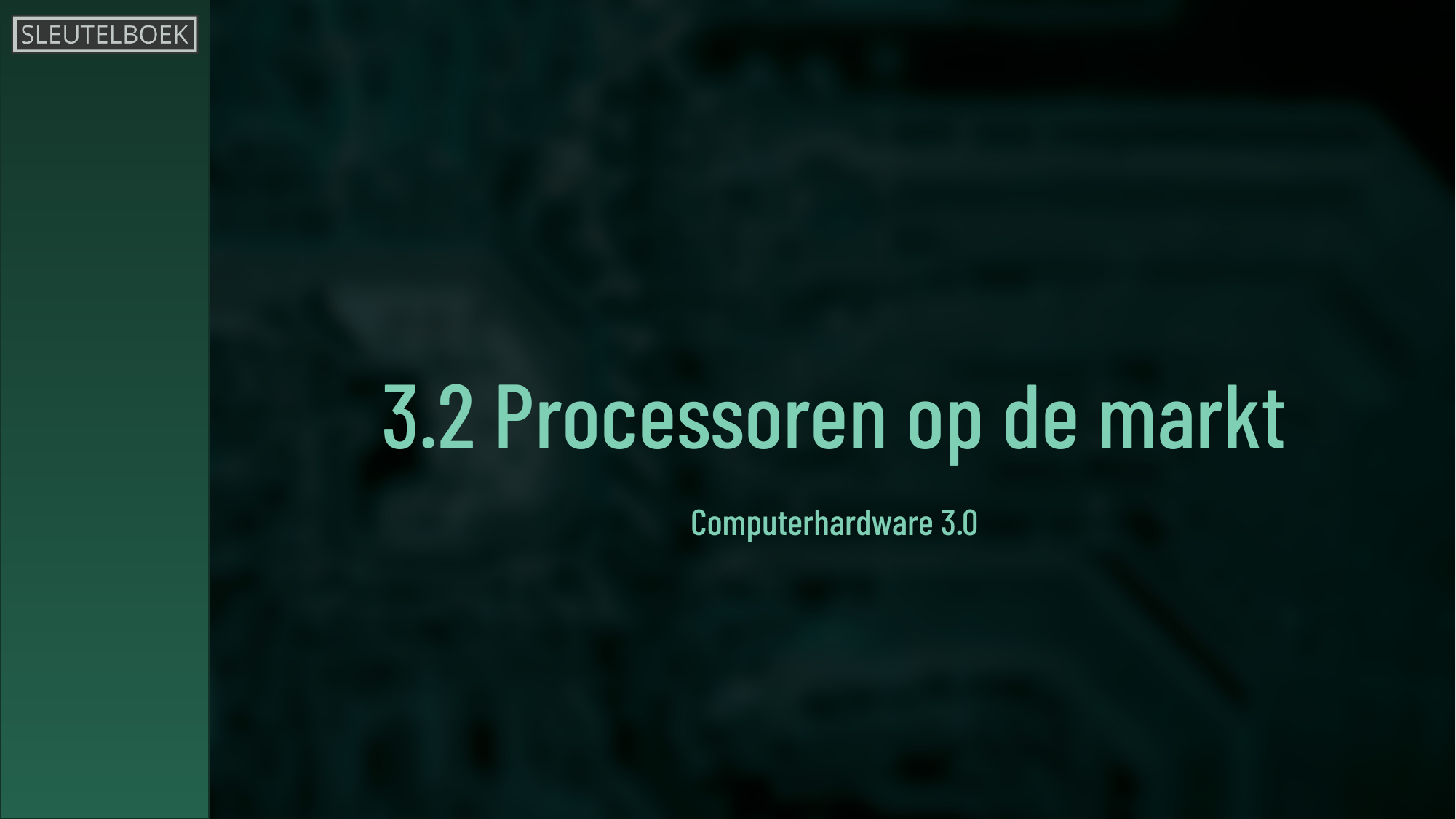

# 3.2 Processoren op de markt
Computerhardware 3.0